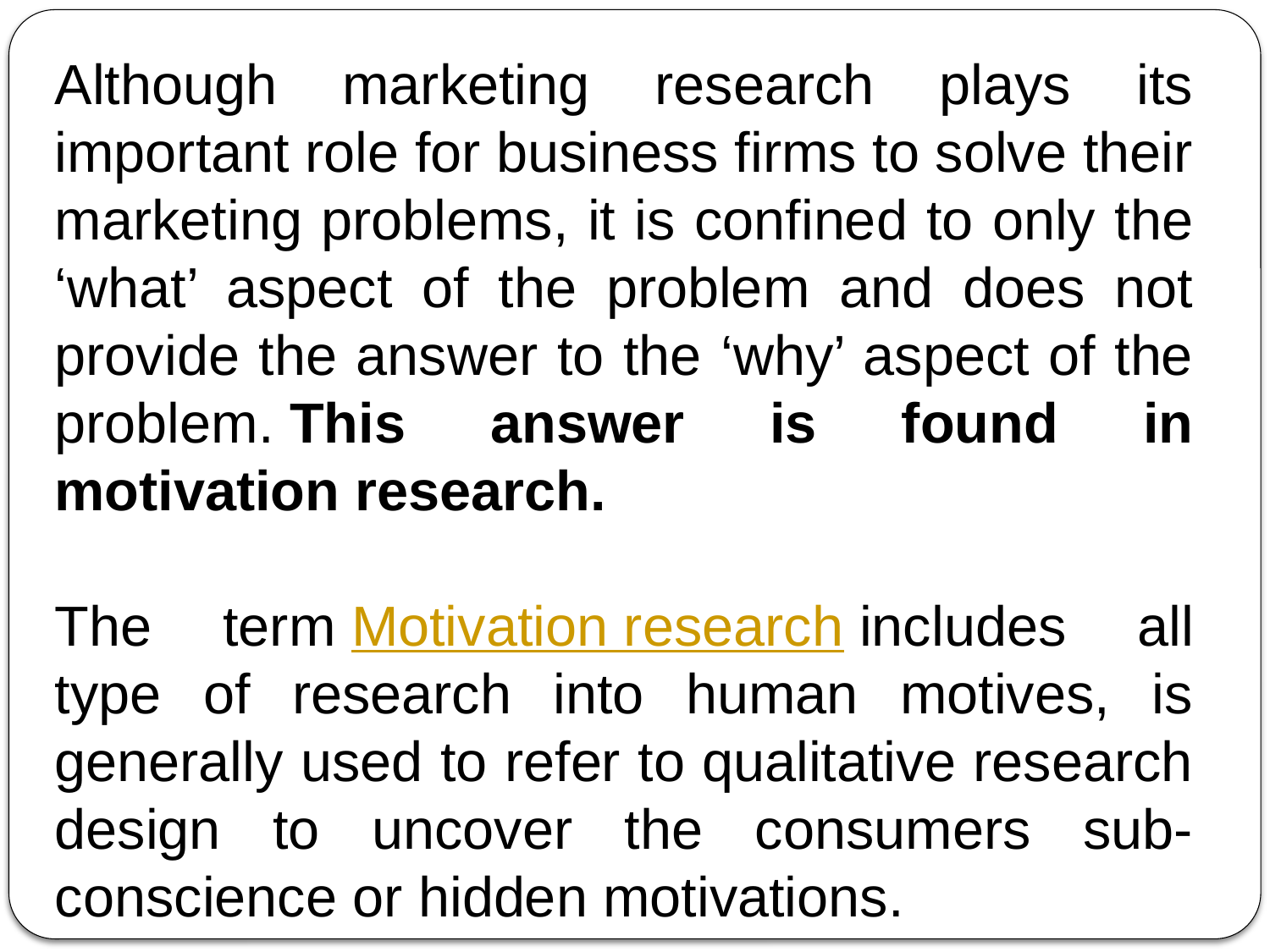

Although marketing research plays its important role for business firms to solve their marketing problems, it is confined to only the ‘what’ aspect of the problem and does not provide the answer to the ‘why’ aspect of the problem. This answer is found in motivation research.

The term Motivation research includes all type of research into human motives, is generally used to refer to qualitative research design to uncover the consumers sub-conscience or hidden motivations.